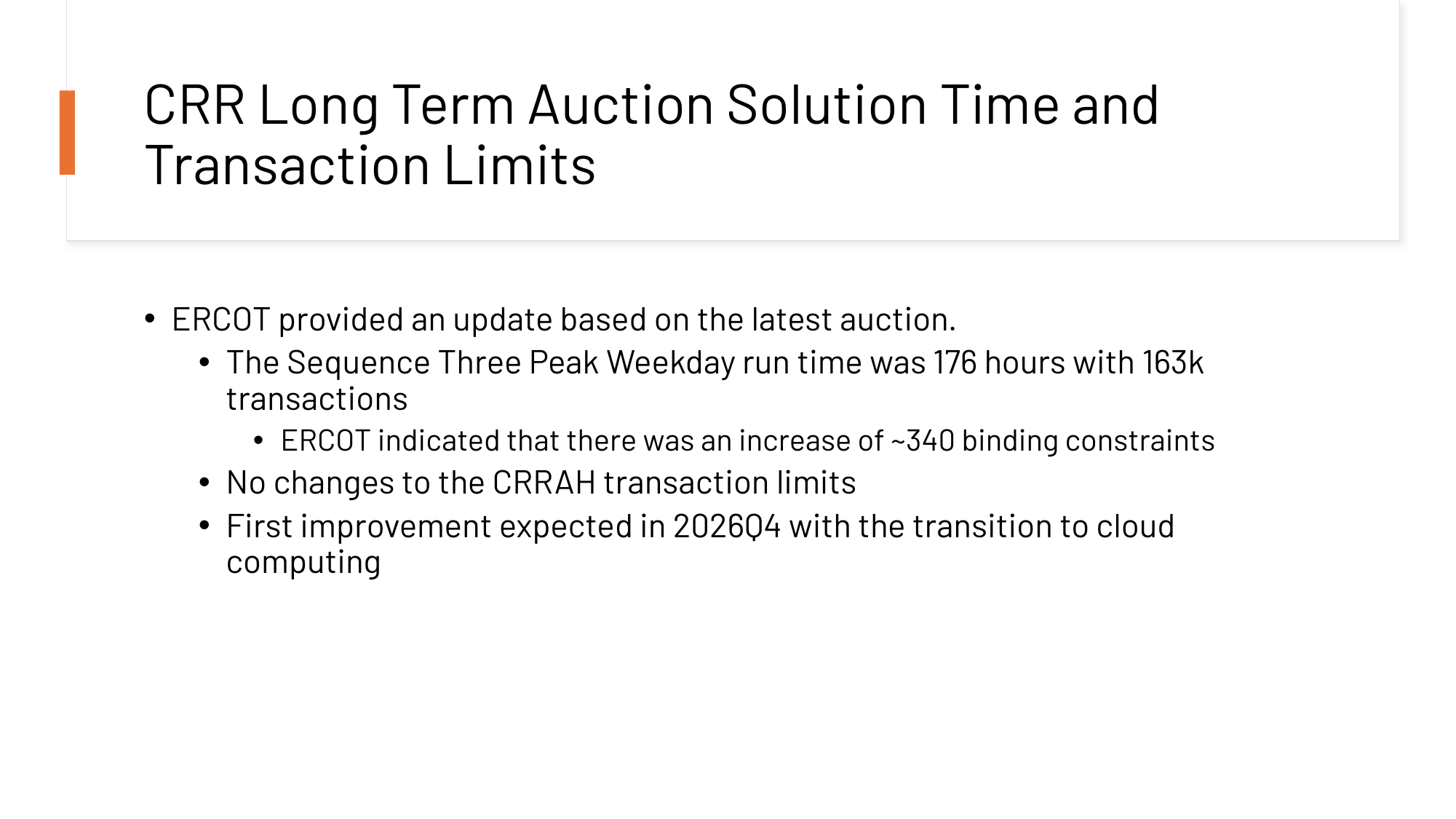

# CRR Long Term Auction Solution Time and Transaction Limits

ERCOT provided an update based on the latest auction.
The Sequence Three Peak Weekday run time was 176 hours with 163k transactions
ERCOT indicated that there was an increase of ~340 binding constraints
No changes to the CRRAH transaction limits
First improvement expected in 2026Q4 with the transition to cloud computing